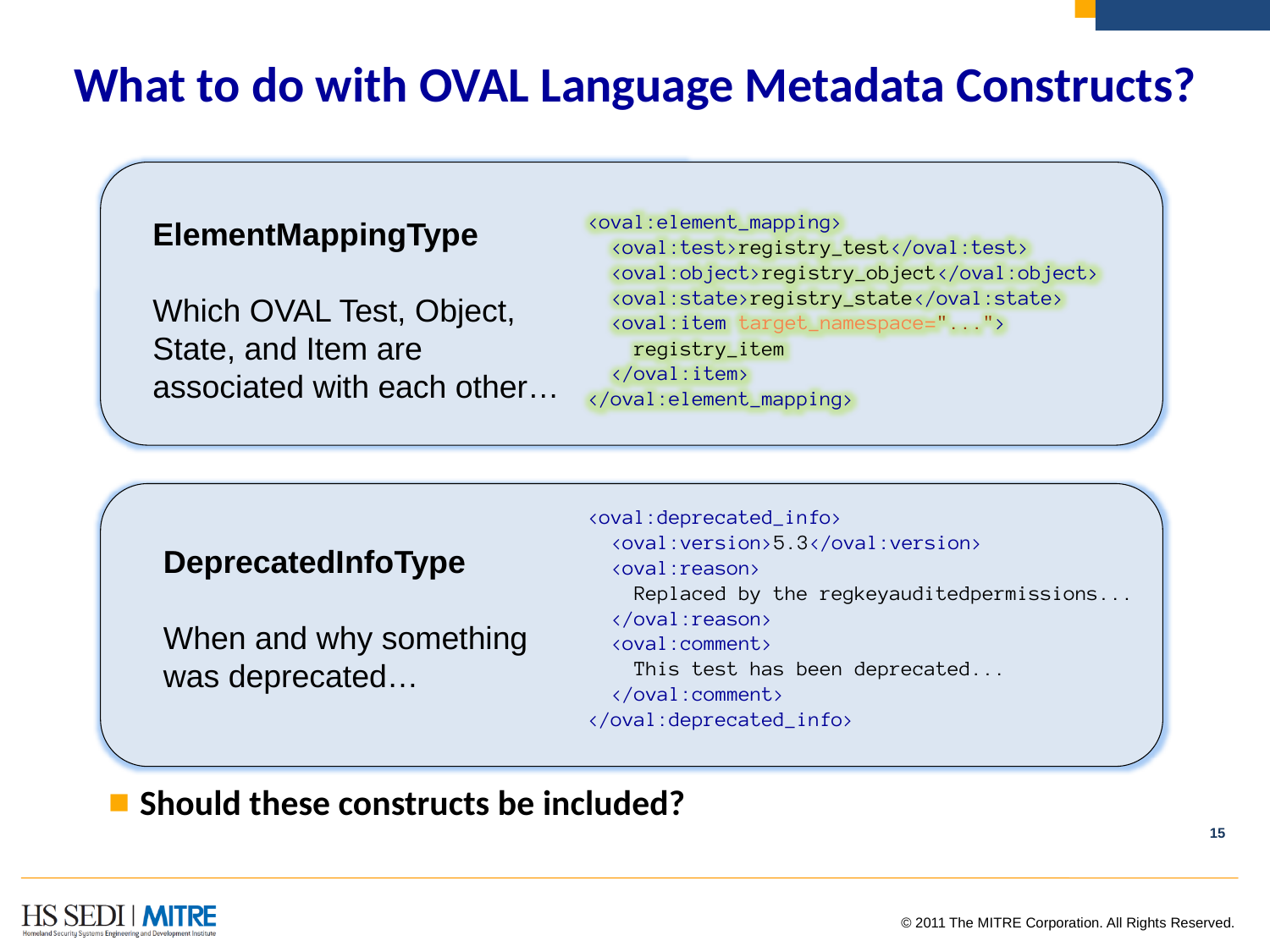

# What to do with OVAL Language Metadata Constructs?

Should these constructs be included?

<oval:element_mapping>
  <oval:test>registry_test</oval:test>
  <oval:object>registry_object</oval:object>
  <oval:state>registry_state</oval:state>
  <oval:item target_namespace="...">
    registry_item
  </oval:item>
</oval:element_mapping>
ElementMappingType

Which OVAL Test, Object, State, and Item are associated with each other…

<oval:deprecated_info>
  <oval:version>5.3</oval:version>
  <oval:reason>
    Replaced by the regkeyauditedpermissions...
  </oval:reason>
  <oval:comment>
    This test has been deprecated...
  </oval:comment>
</oval:deprecated_info>
DeprecatedInfoType

When and why something was deprecated…
15